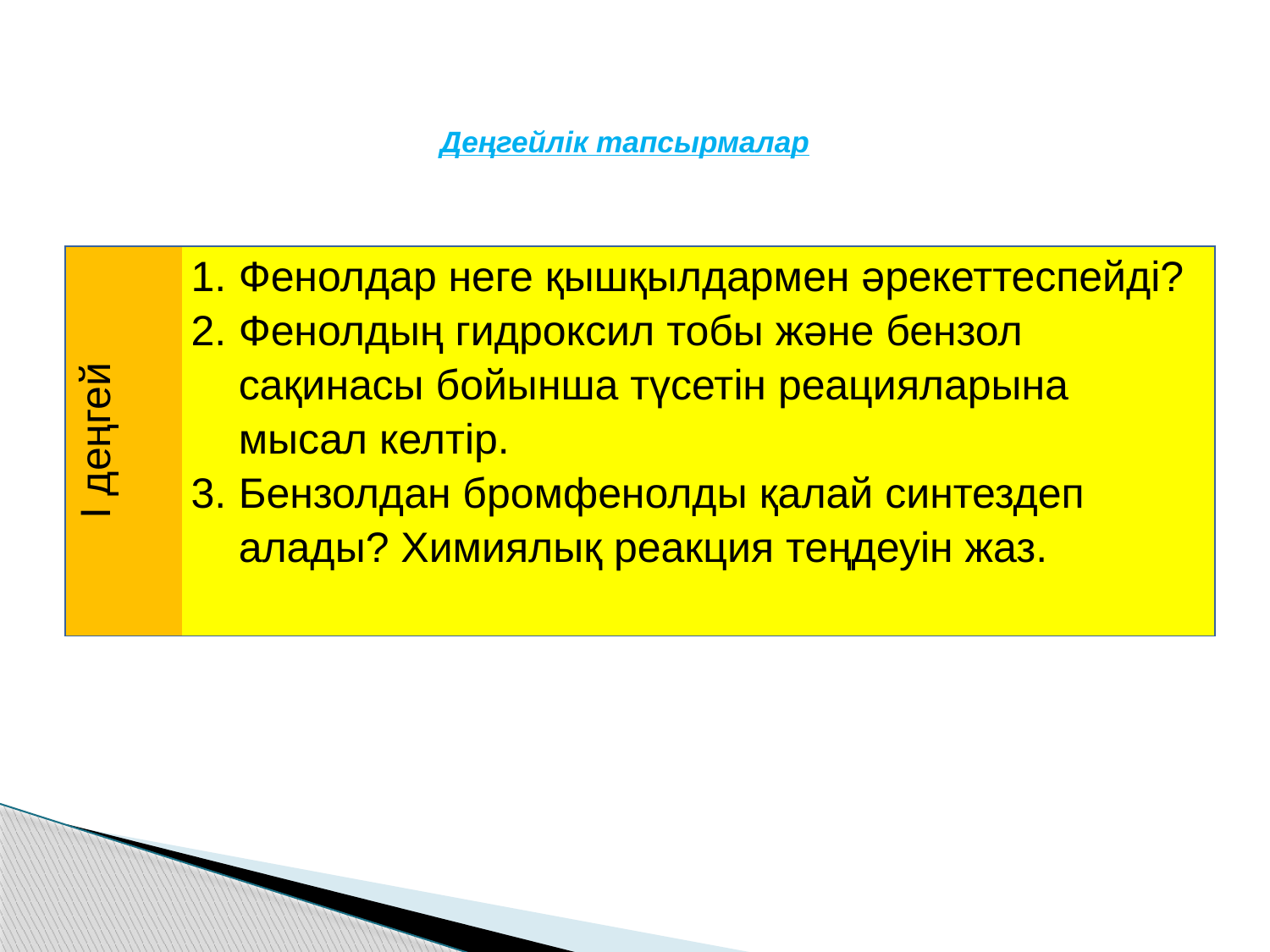

# Деңгейлік тапсырмалар
| І деңгей | Фенолдар неге қышқылдармен әрекеттеспейді? Фенолдың гидроксил тобы және бензол сақинасы бойынша түсетін реацияларына мысал келтір. Бензолдан бромфенолды қалай синтездеп алады? Химиялық реакция теңдеуін жаз. |
| --- | --- |